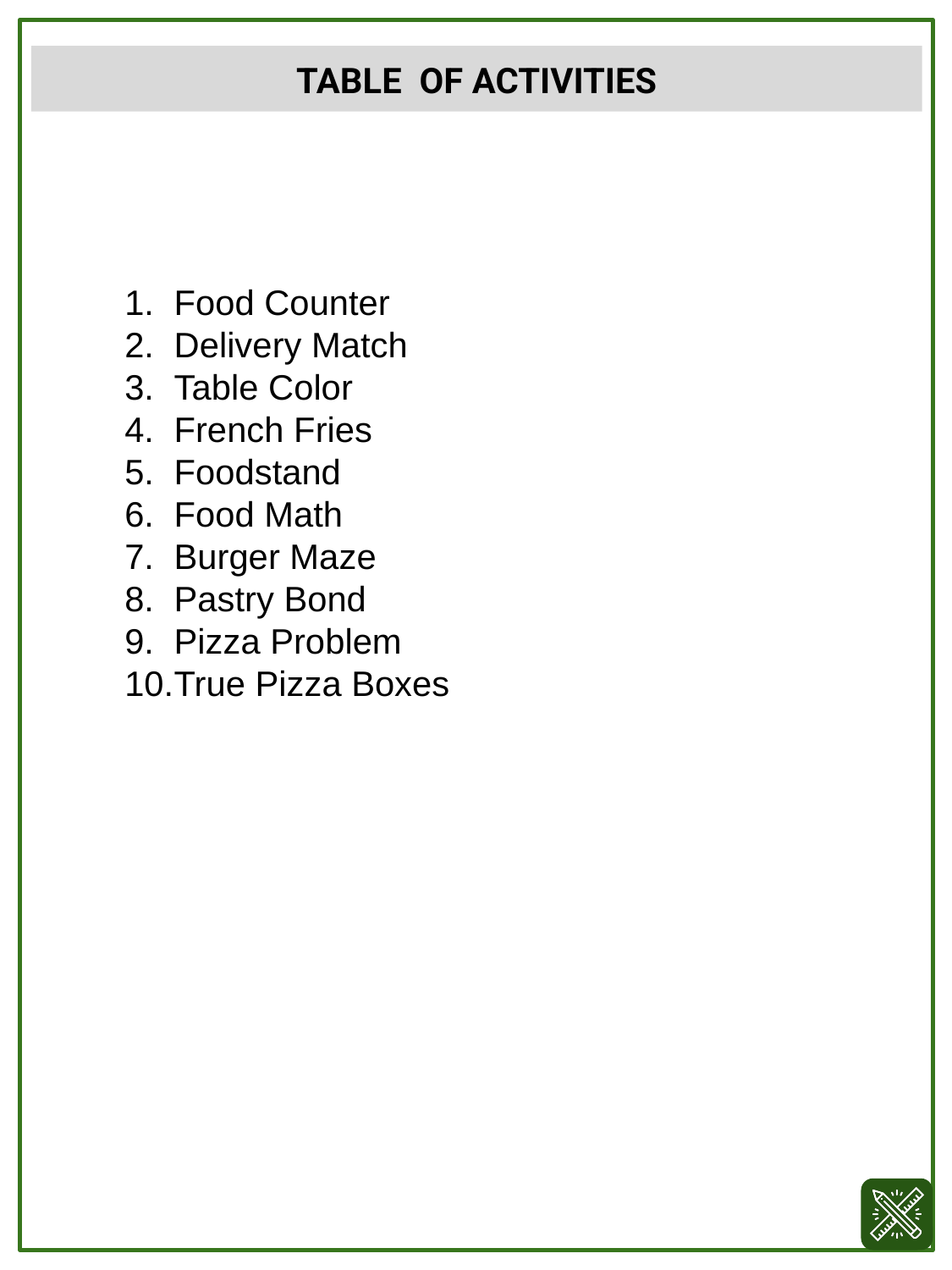

TABLE  OF ACTIVITIES
Food Counter
Delivery Match
Table Color
French Fries
Foodstand
Food Math
Burger Maze
Pastry Bond
Pizza Problem
True Pizza Boxes